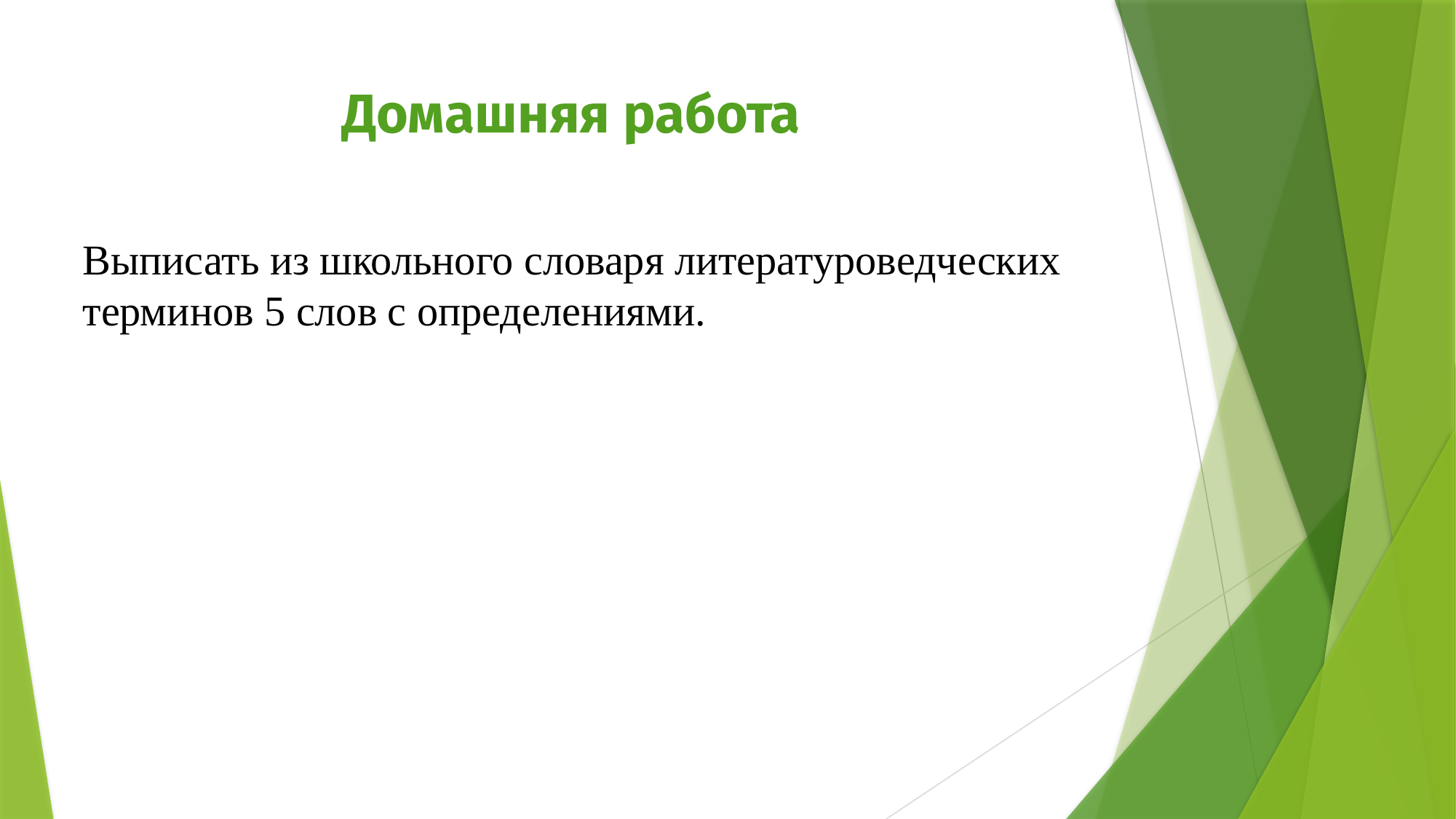

# Домашняя работа
Выписать из школьного словаря литературоведческих терминов 5 слов с определениями.